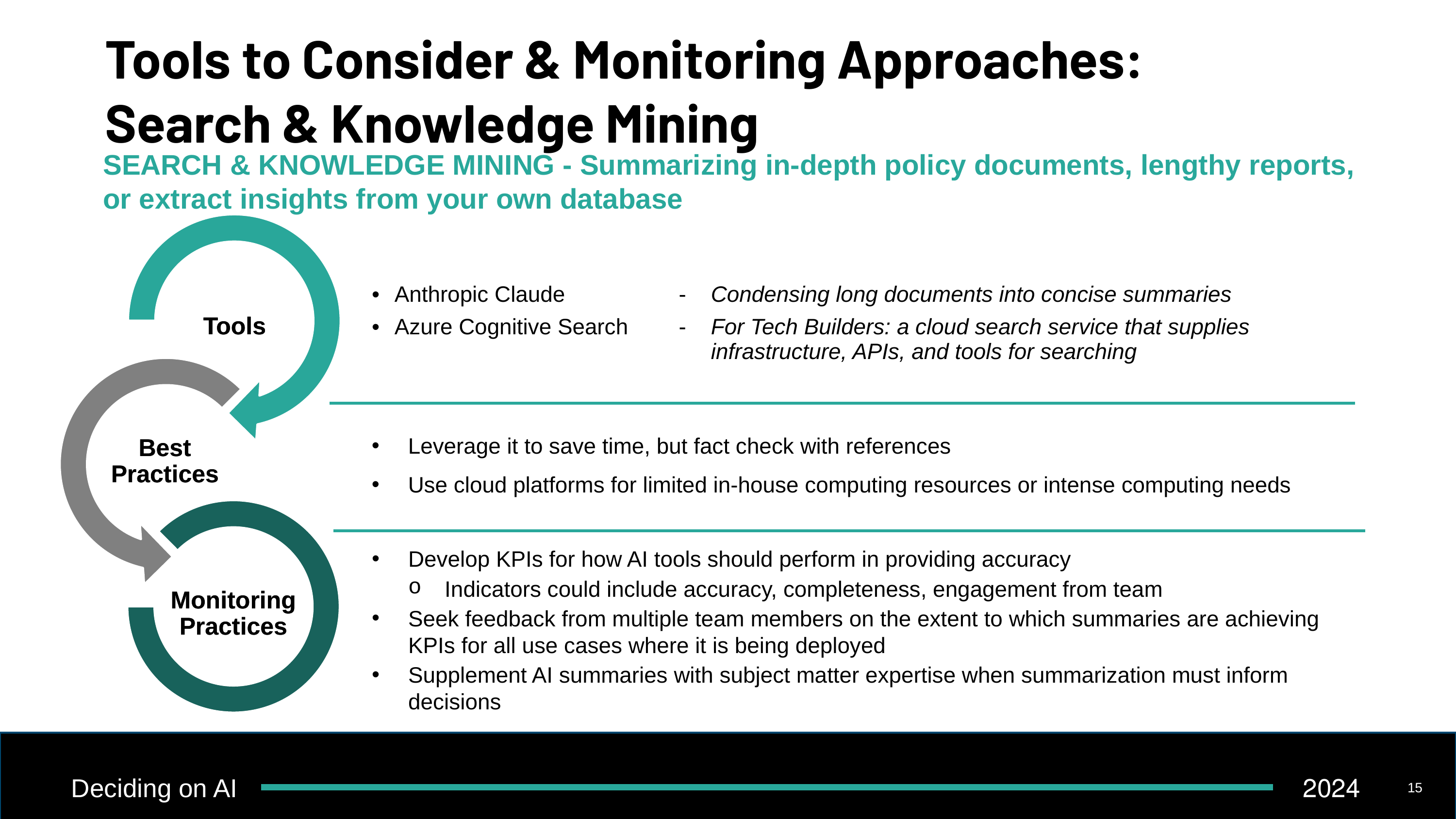

# Tools to Consider & Monitoring Approaches: Search & Knowledge Mining
SEARCH & KNOWLEDGE MINING - Summarizing in-depth policy documents, lengthy reports, or extract insights from your own database

| Anthropic Claude | - | Condensing long documents into concise summaries |
| --- | --- | --- |
| Azure Cognitive Search | - | For Tech Builders: a cloud search service that supplies infrastructure, APIs, and tools for searching |
Tools
Tools

Leverage it to save time, but fact check with references
Use cloud platforms for limited in-house computing resources or intense computing needs
Best Practices
Best Practices

Develop KPIs for how AI tools should perform in providing accuracy
Indicators could include accuracy, completeness, engagement from team
Seek feedback from multiple team members on the extent to which summaries are achieving KPIs for all use cases where it is being deployed
Supplement AI summaries with subject matter expertise when summarization must inform decisions
Monitoring Practices
Monitoring Practices